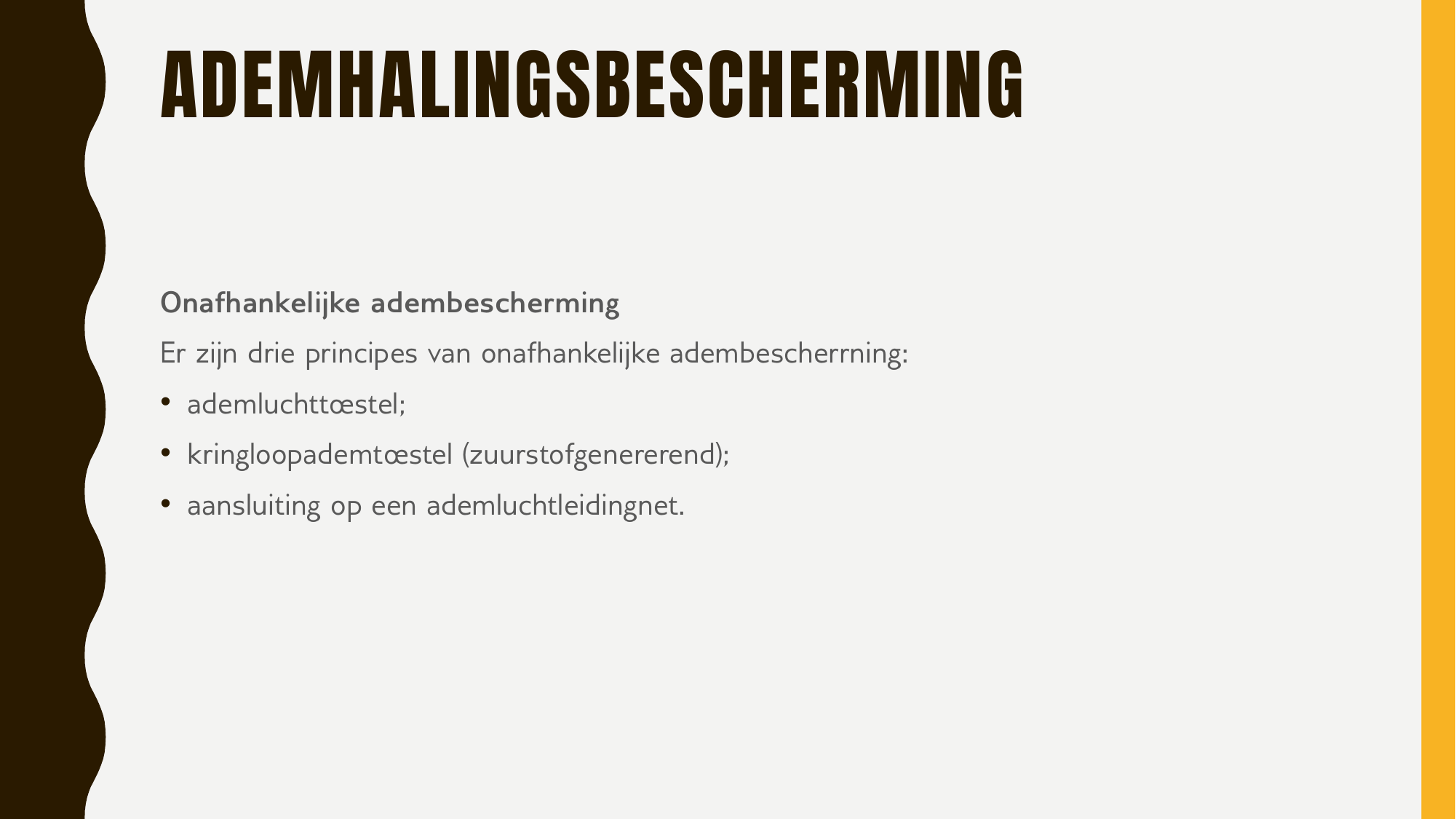

# ademhalingsbescherming
Onafhankelijke adembescherming
Er zijn drie principes van onafhankelijke adembescherrning:
ademluchttoestel;
kringloopademtoestel (zuurstofgenererend);
aansluiting op een ademluchtleidingnet.